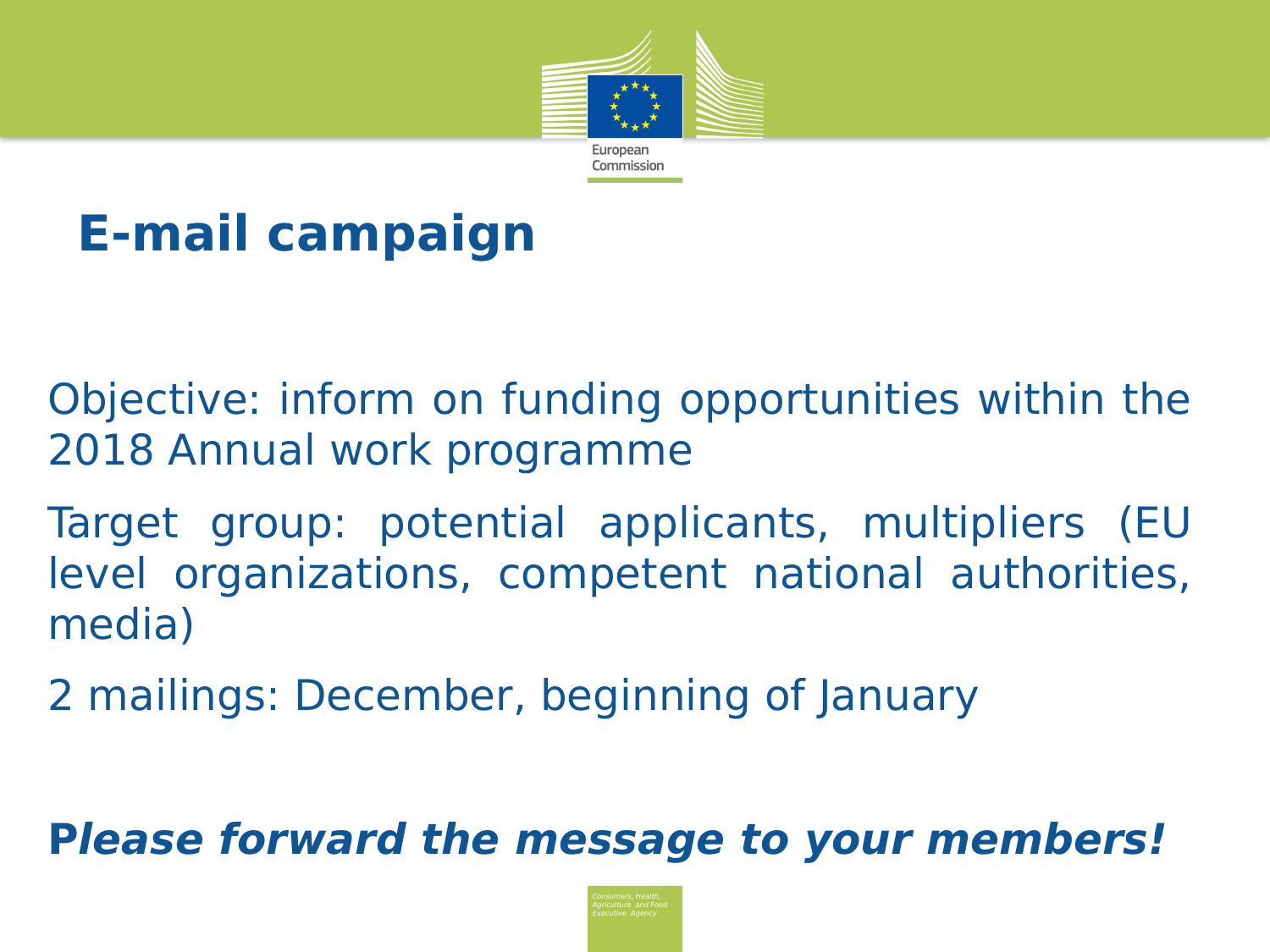

# E-mail campaign
Objective: inform on funding opportunities within the 2018 Annual work programme
Target group: potential applicants, multipliers (EU level organizations, competent national authorities, media)
2 mailings: December, beginning of January

Please forward the message to your members!